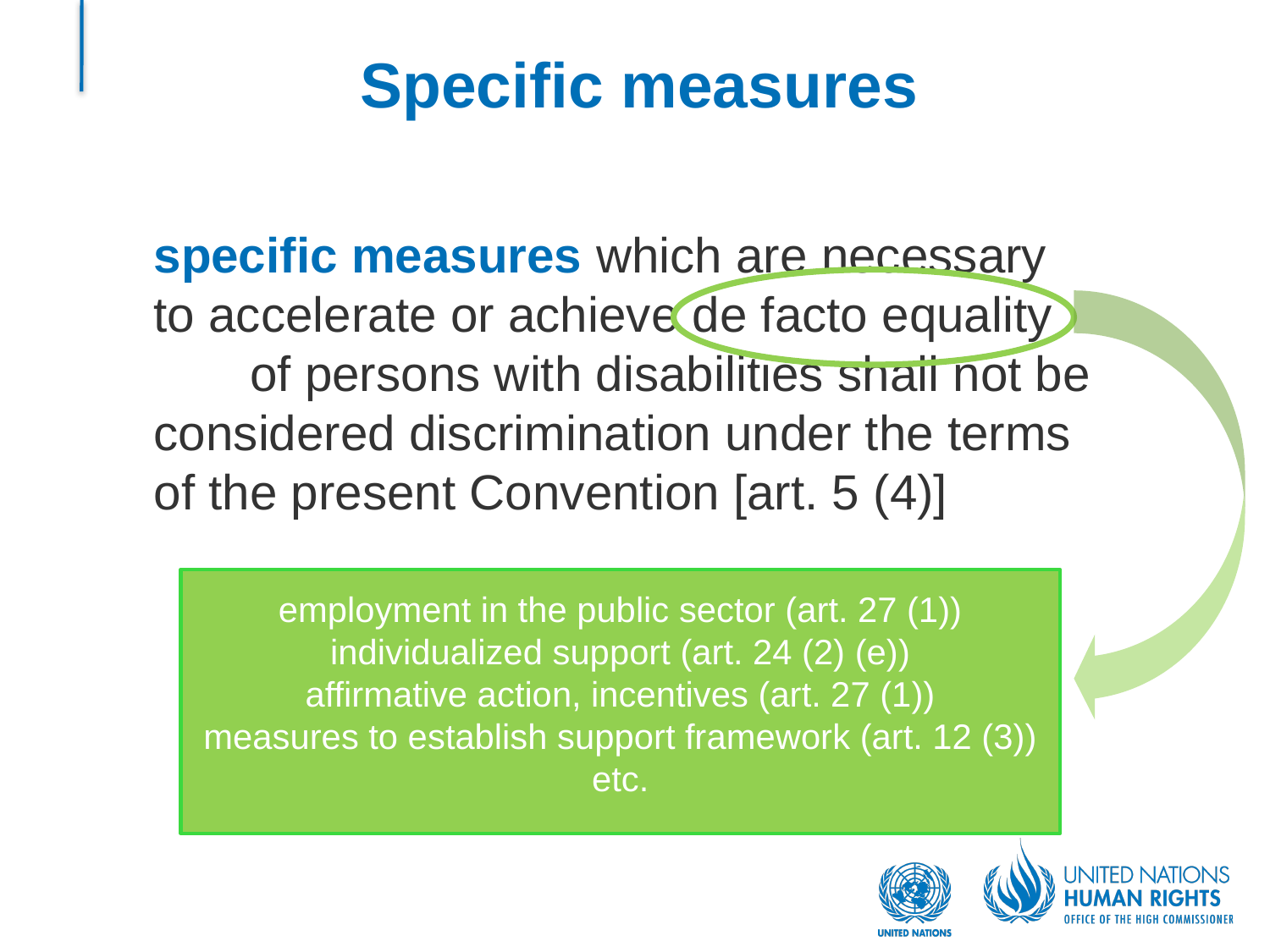

# Specific measures
specific measures which are necessary  to accelerate or achieve de facto equality            of persons with disabilities shall not be considered discrimination under the terms of the present Convention [art. 5 (4)]

employment in the public sector (art. 27 (1))
individualized support (art. 24 (2) (e))
affirmative action, incentives (art. 27 (1))
measures to establish support framework (art. 12 (3))
etc.